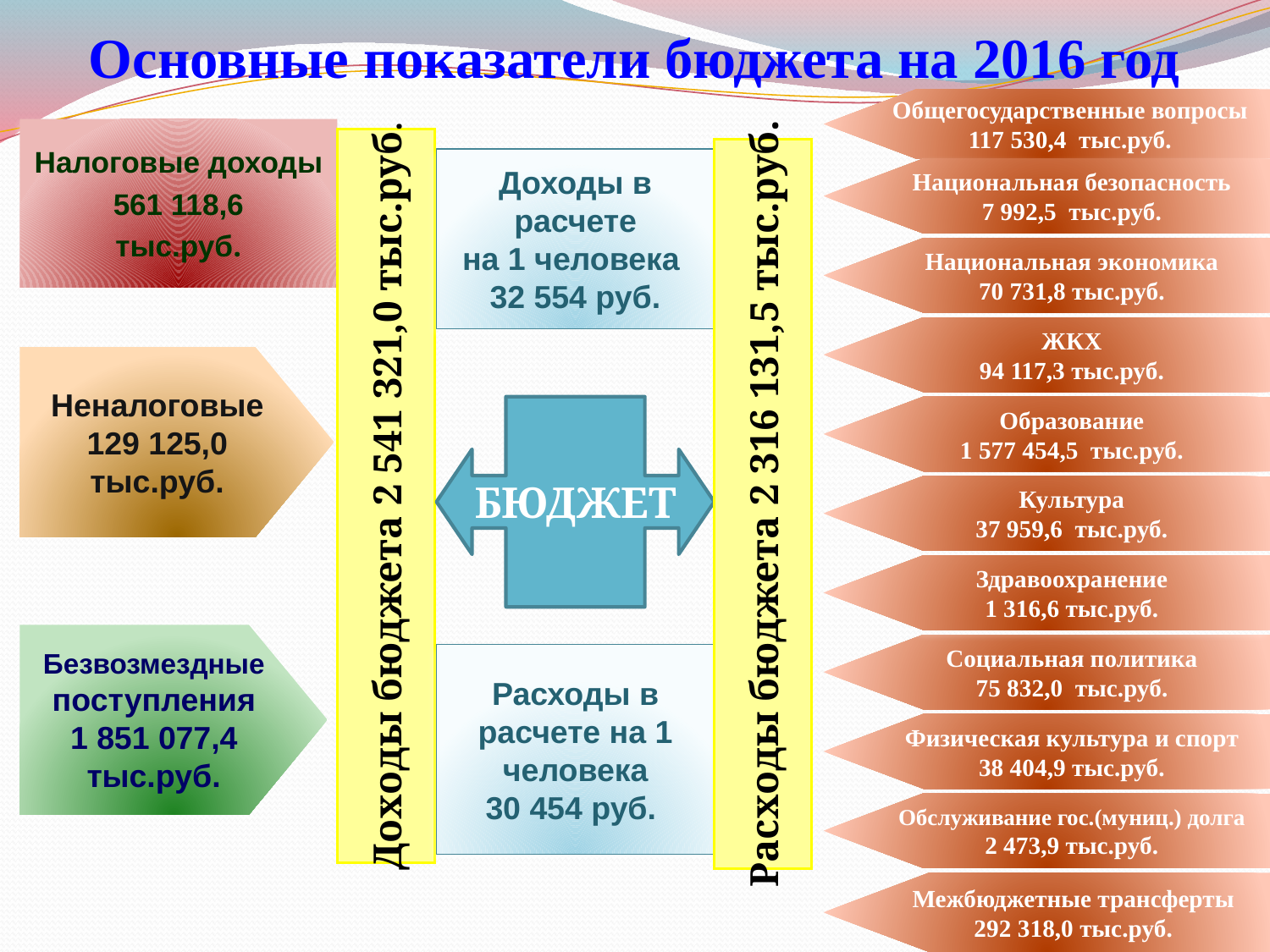

# Основные показатели бюджета на 2016 год
Общегосударственные вопросы
117 530,4  тыс.руб.
Налоговые доходы
561 118,6
тыс.руб.
Доходы бюджета 2 541 321,0 тыс.руб.
Расходы бюджета 2 316 131,5 тыс.руб.
Доходы в расчете
на 1 человека
32 554 руб.
Национальная безопасность
7 992,5  тыс.руб.

Национальная экономика
70 731,8 тыс.руб.
.
ЖКХ
94 117,3 тыс.руб.
Неналоговые 129 125,0 тыс.руб.
БЮДЖЕТ
Образование
1 577 454,5  тыс.руб.
Культура
37 959,6  тыс.руб.
Здравоохранение
1 316,6 тыс.руб.
Безвозмездные поступления
1 851 077,4 тыс.руб.
Социальная политика
75 832,0  тыс.руб.
Расходы в расчете на 1 человека
30 454 руб.
Физическая культура и спорт
38 404,9 тыс.руб.
Обслуживание гос.(муниц.) долга
2 473,9 тыс.руб.
Межбюджетные трансферты
292 318,0 тыс.руб.